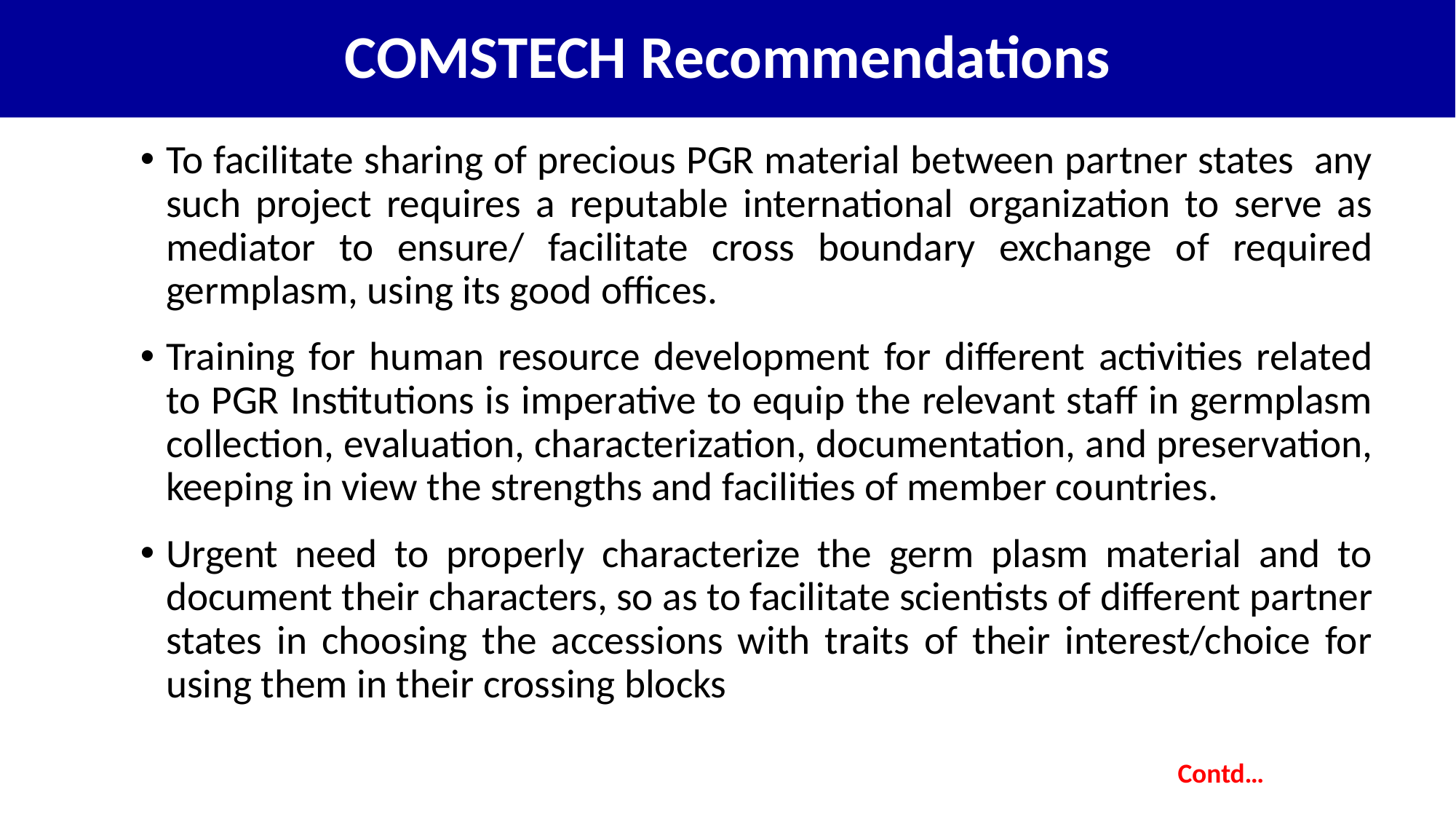

COMSTECH Recommendations
# Recommendations
To facilitate sharing of precious PGR material between partner states  any such project requires a reputable international organization to serve as mediator to ensure/ facilitate cross boundary exchange of required germplasm, using its good offices.
Training for human resource development for different activities related to PGR Institutions is imperative to equip the relevant staff in germplasm collection, evaluation, characterization, documentation, and preservation, keeping in view the strengths and facilities of member countries.
Urgent need to properly characterize the germ plasm material and to document their characters, so as to facilitate scientists of different partner states in choosing the accessions with traits of their interest/choice for using them in their crossing blocks

Contd…